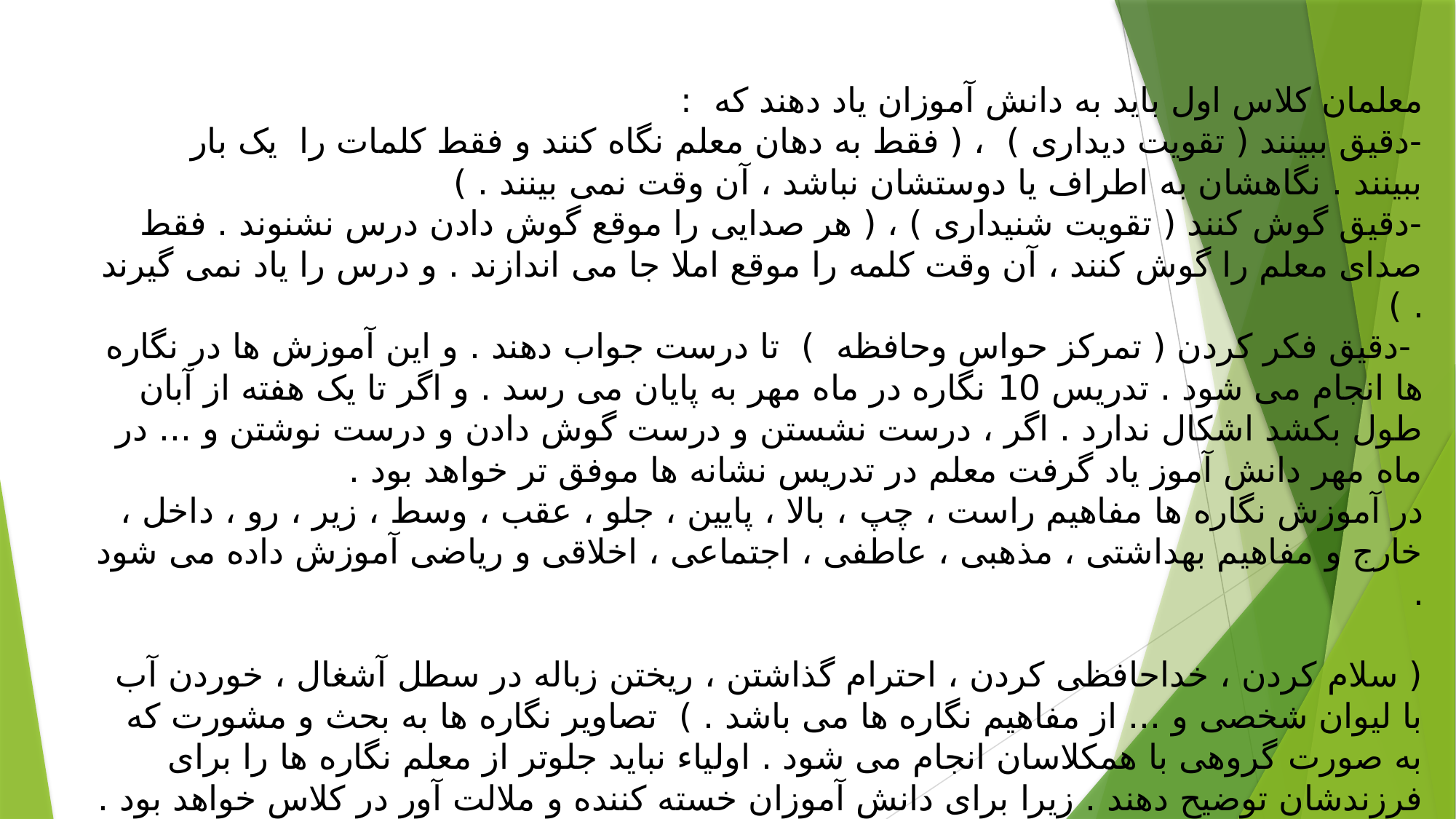

# معلمان کلاس اول باید به دانش آموزان یاد دهند که  : -دقیق ببینند ( تقویت دیداری )  ، ( فقط به دهان معلم نگاه کنند و فقط کلمات را  یک بار ببینند . نگاهشان به اطراف یا دوستشان نباشد ، آن وقت نمی بینند . ) -دقیق گوش کنند ( تقویت شنیداری ) ، ( هر صدایی را موقع گوش دادن درس نشنوند . فقط صدای معلم را گوش کنند ، آن وقت کلمه را موقع املا جا می اندازند . و درس را یاد نمی گیرند . ) -دقیق فکر کردن ( تمرکز حواس وحافظه  )  تا درست جواب دهند . و این آموزش ها در نگاره ها انجام می شود . تدریس 10 نگاره در ماه مهر به پایان می رسد . و اگر تا یک هفته از آبان طول بکشد اشکال ندارد . اگر ، درست نشستن و درست گوش دادن و درست نوشتن و ... در ماه مهر دانش آموز یاد گرفت معلم در تدریس نشانه ها موفق تر خواهد بود . در آموزش نگاره ها مفاهیم راست ، چپ‌ ، بالا ، پایین ، جلو ، عقب ، وسط ، زیر ، رو ، داخل ، خارج و مفاهیم بهداشتی ، مذهبی ، عاطفی ، اجتماعی ، اخلاقی و ریاضی آموزش داده می شود . ( سلام کردن ، خداحافظی کردن ، احترام گذاشتن ، ریختن زباله در سطل آشغال ، خوردن آب با لیوان شخصی و ... از مفاهیم نگاره ها می باشد . )  تصاویر نگاره ها به بحث و مشورت که به صورت گروهی با همکلاسان انجام می شود . اولیاء نباید جلوتر از معلم نگاره ها را برای فرزندشان توضیح دهند . زیرا برای دانش آموزان خسته کننده و ملالت آور در کلاس خواهد بود . از نگاره 2 کلمات هم آغاز و هم پایان شروع می شود 2 کلمه که صدای اولشان مثل هم است مثل ( آب و آزاده . )